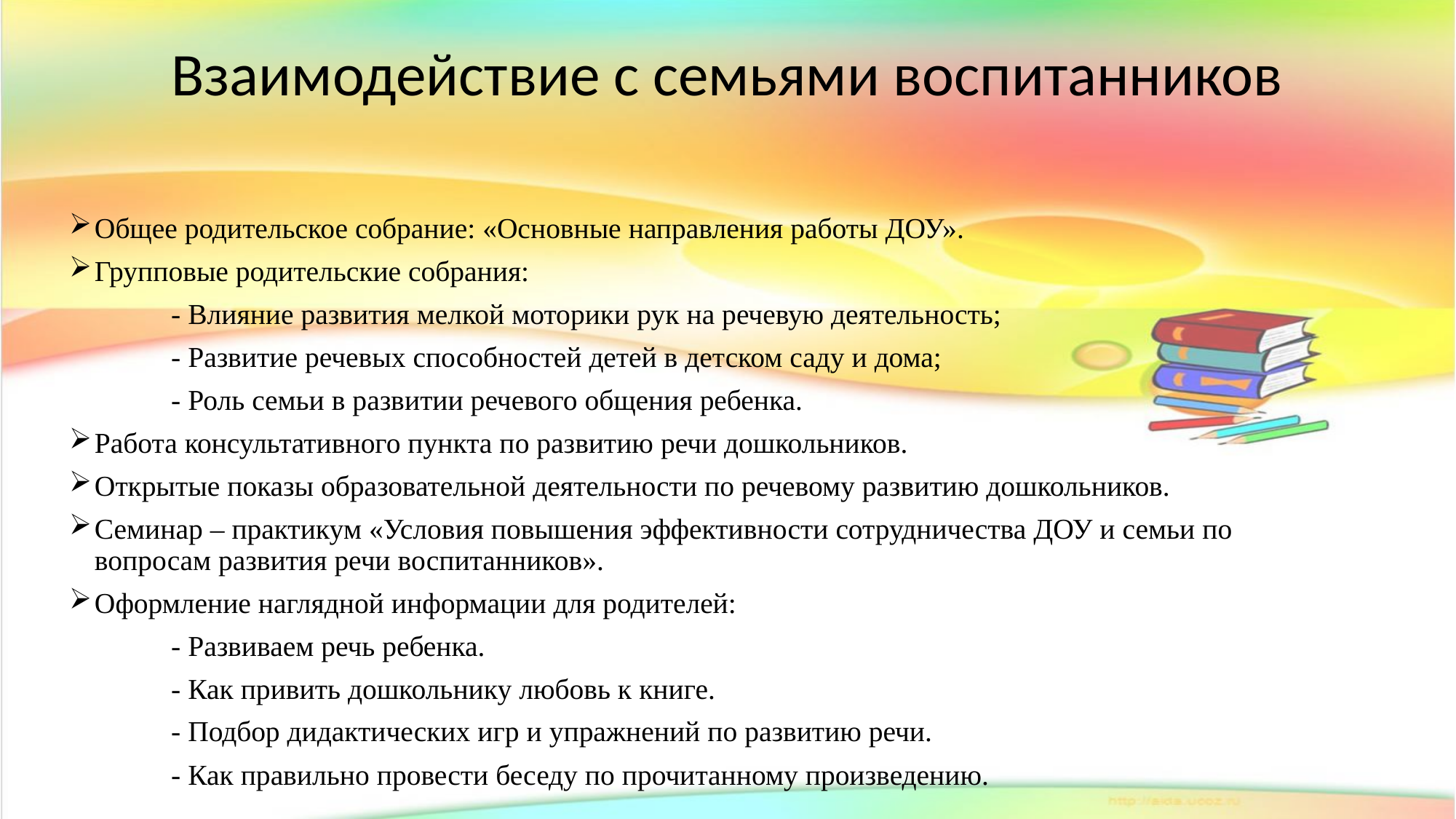

# Взаимодействие с семьями воспитанников
Общее родительское собрание: «Основные направления работы ДОУ».
Групповые родительские собрания:
              - Влияние развития мелкой моторики рук на речевую деятельность;
              - Развитие речевых способностей детей в детском саду и дома;
              - Роль семьи в развитии речевого общения ребенка.
Работа консультативного пункта по развитию речи дошкольников.
Открытые показы образовательной деятельности по речевому развитию дошкольников.
Семинар – практикум «Условия повышения эффективности сотрудничества ДОУ и семьи по вопросам развития речи воспитанников».
Оформление наглядной информации для родителей:
              - Развиваем речь ребенка.
              - Как привить дошкольнику любовь к книге.
              - Подбор дидактических игр и упражнений по развитию речи.
              - Как правильно провести беседу по прочитанному произведению.